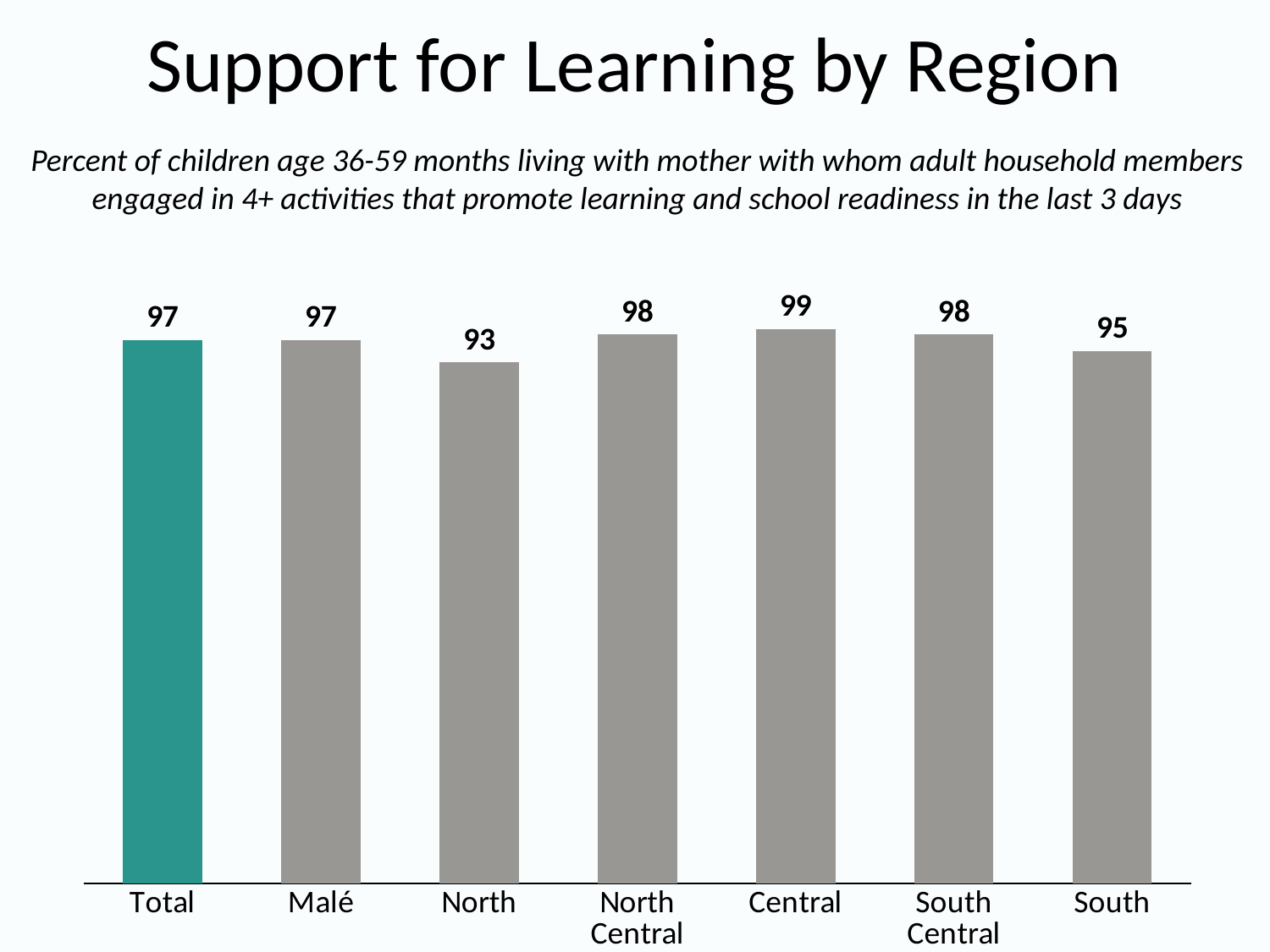

# Support for Learning by Region
Percent of children age 36-59 months living with mother with whom adult household members engaged in 4+ activities that promote learning and school readiness in the last 3 days

### Chart

| Category | Series 1 |
|---|---|
| Total | 97.0 |
| Malé | 97.0 |
| North | 93.0 |
| North Central | 98.0 |
| Central | 99.0 |
| South Central | 98.0 |
| South | 95.0 |